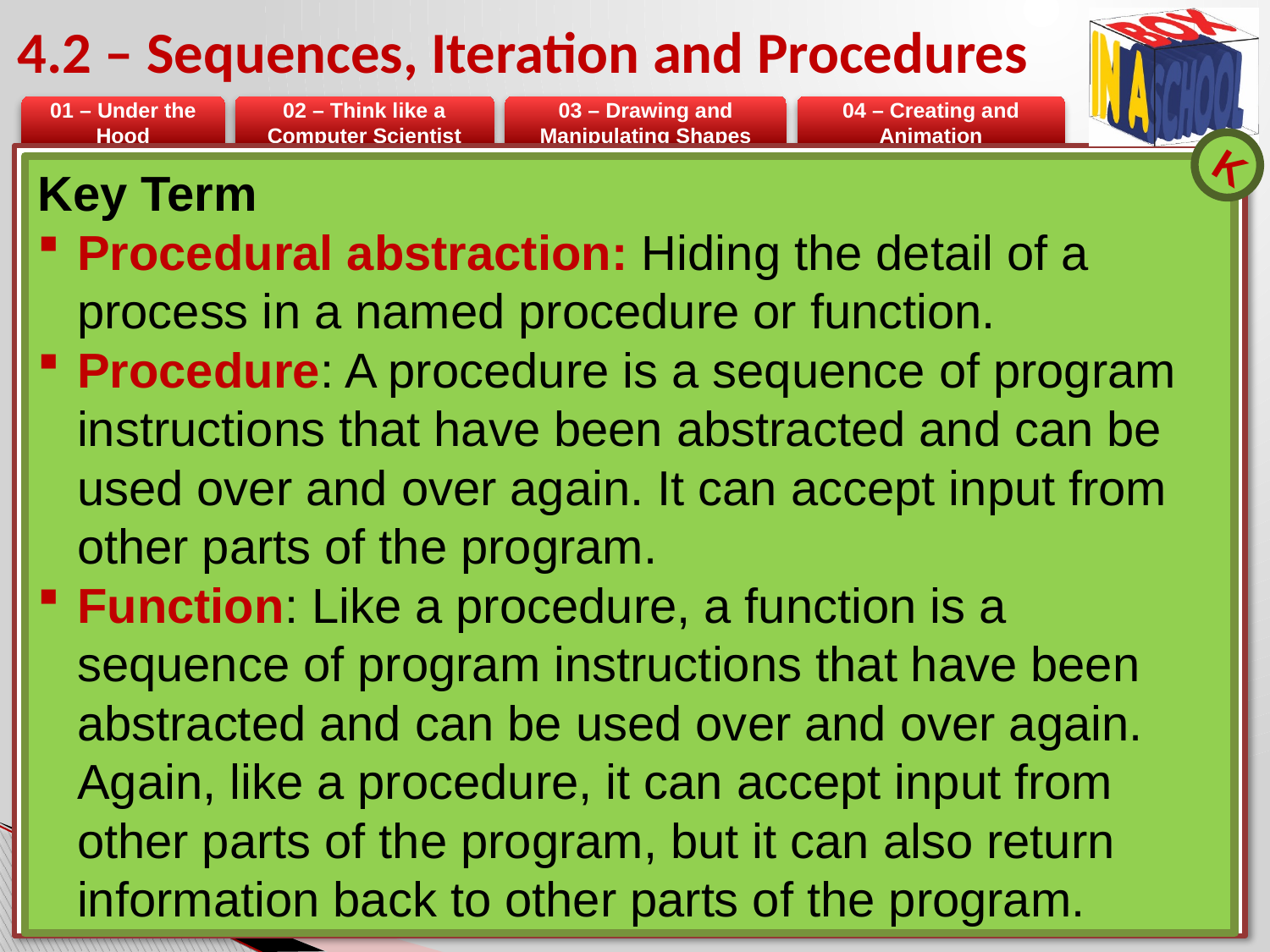

# 4.2 – Sequences, Iteration and Procedures
K
Key Term
Procedural abstraction: Hiding the detail of a process in a named procedure or function.
Procedure: A procedure is a sequence of program instructions that have been abstracted and can be used over and over again. It can accept input from other parts of the program.
Function: Like a procedure, a function is a sequence of program instructions that have been abstracted and can be used over and over again. Again, like a procedure, it can accept input from other parts of the program, but it can also return information back to other parts of the program.